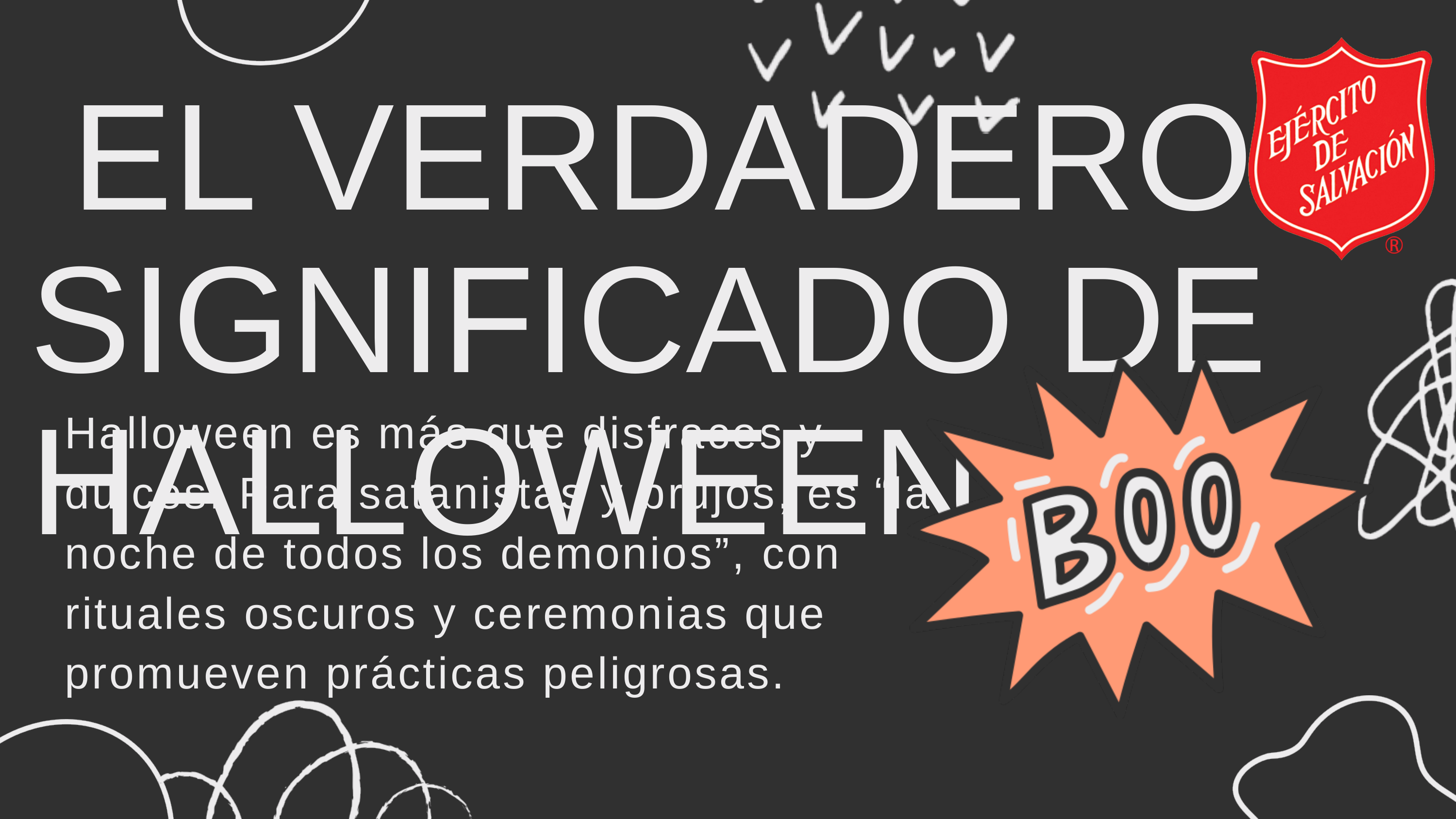

EL VERDADERO SIGNIFICADO DE HALLOWEEN

Halloween es más que disfraces y dulces. Para satanistas y brujos, es “la noche de todos los demonios”, con rituales oscuros y ceremonias que promueven prácticas peligrosas.